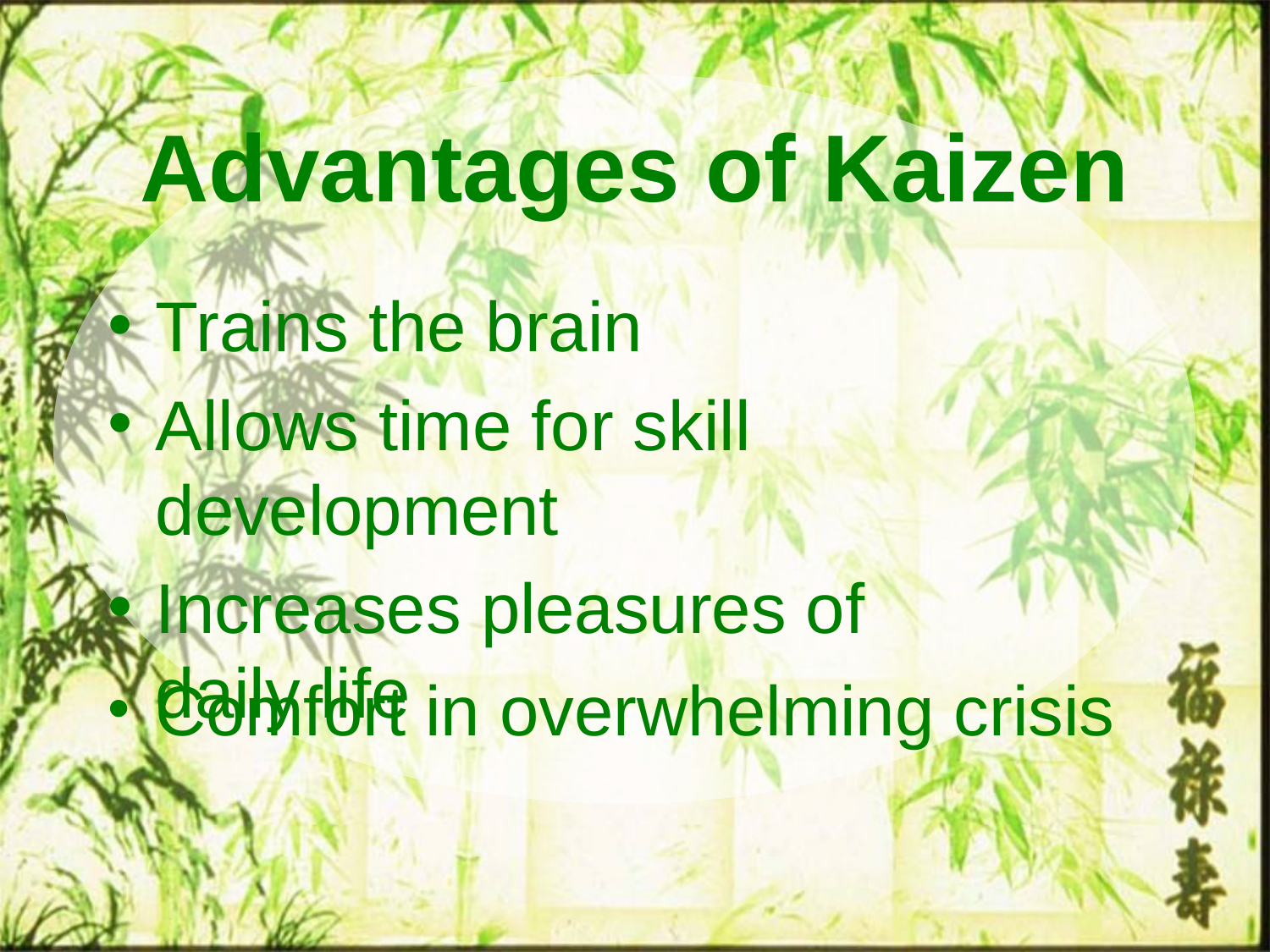

Advantages of Kaizen
Trains the brain
Allows time for skill development
Increases pleasures of
daily life

Comfort in overwhelming crisis